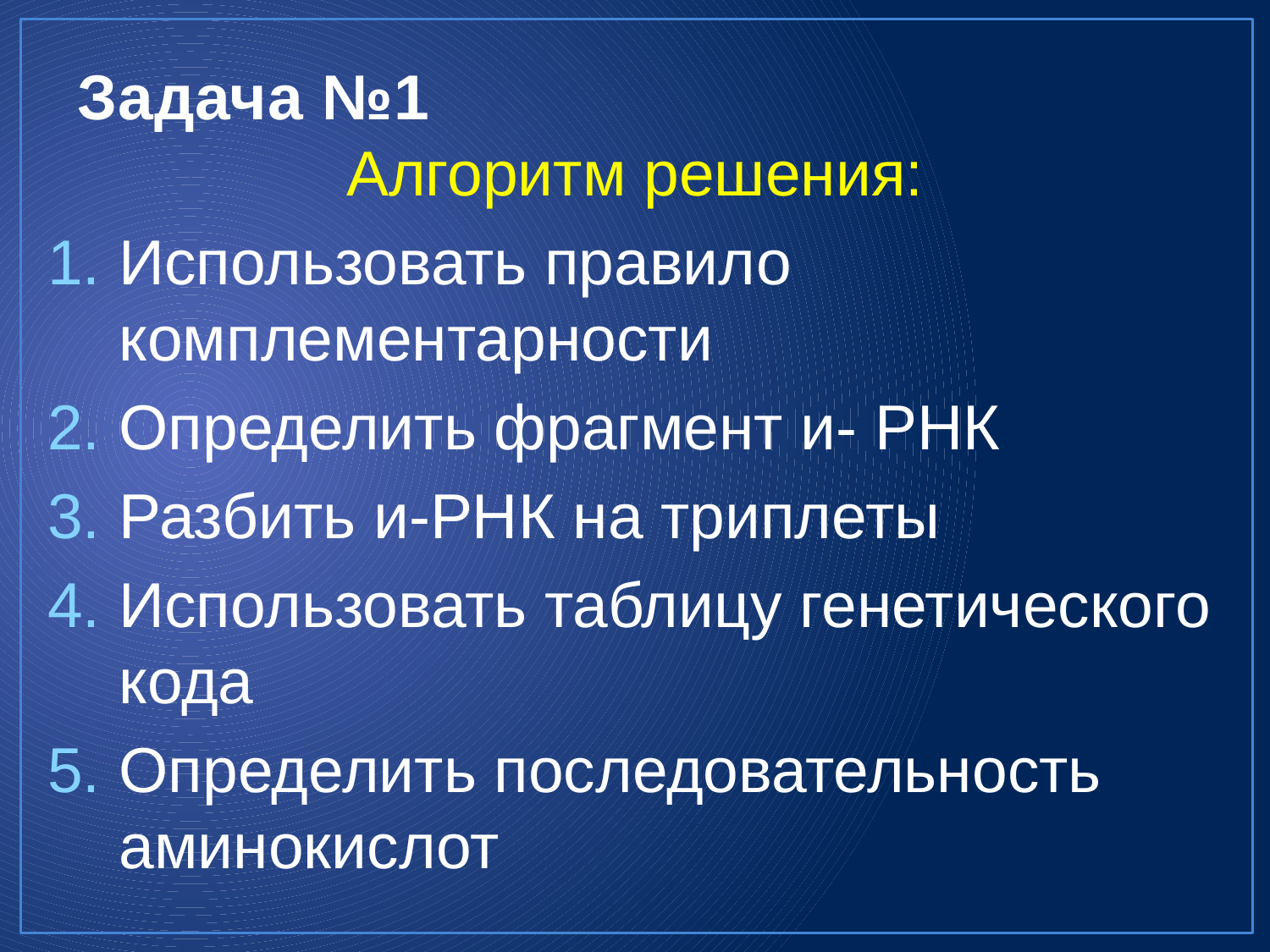

# Задача №1
Алгоритм решения:
Использовать правило комплементарности
Определить фрагмент и- РНК
Разбить и-РНК на триплеты
Использовать таблицу генетического кода
Определить последовательность аминокислот